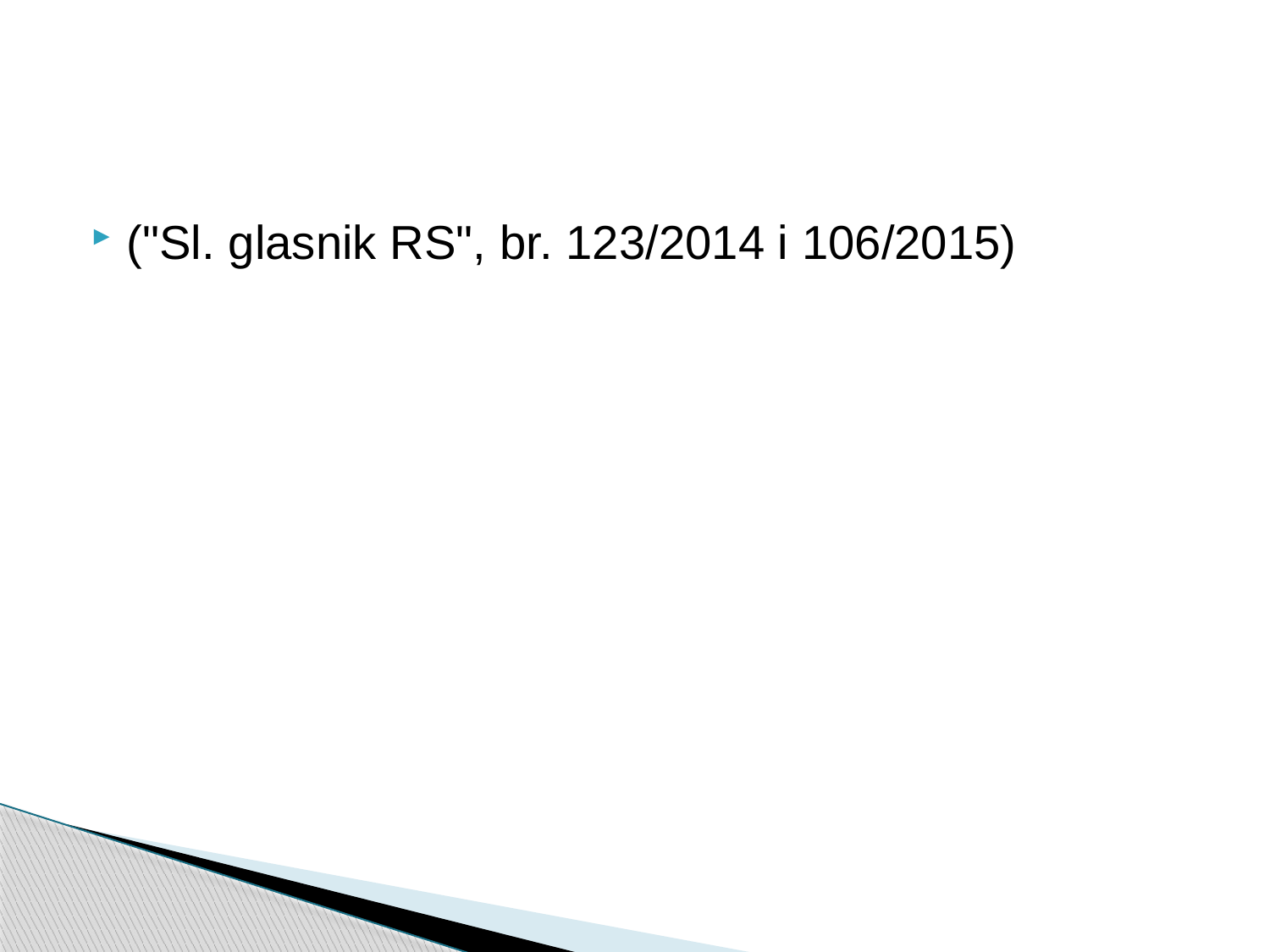

#
("Sl. glasnik RS", br. 123/2014 i 106/2015)